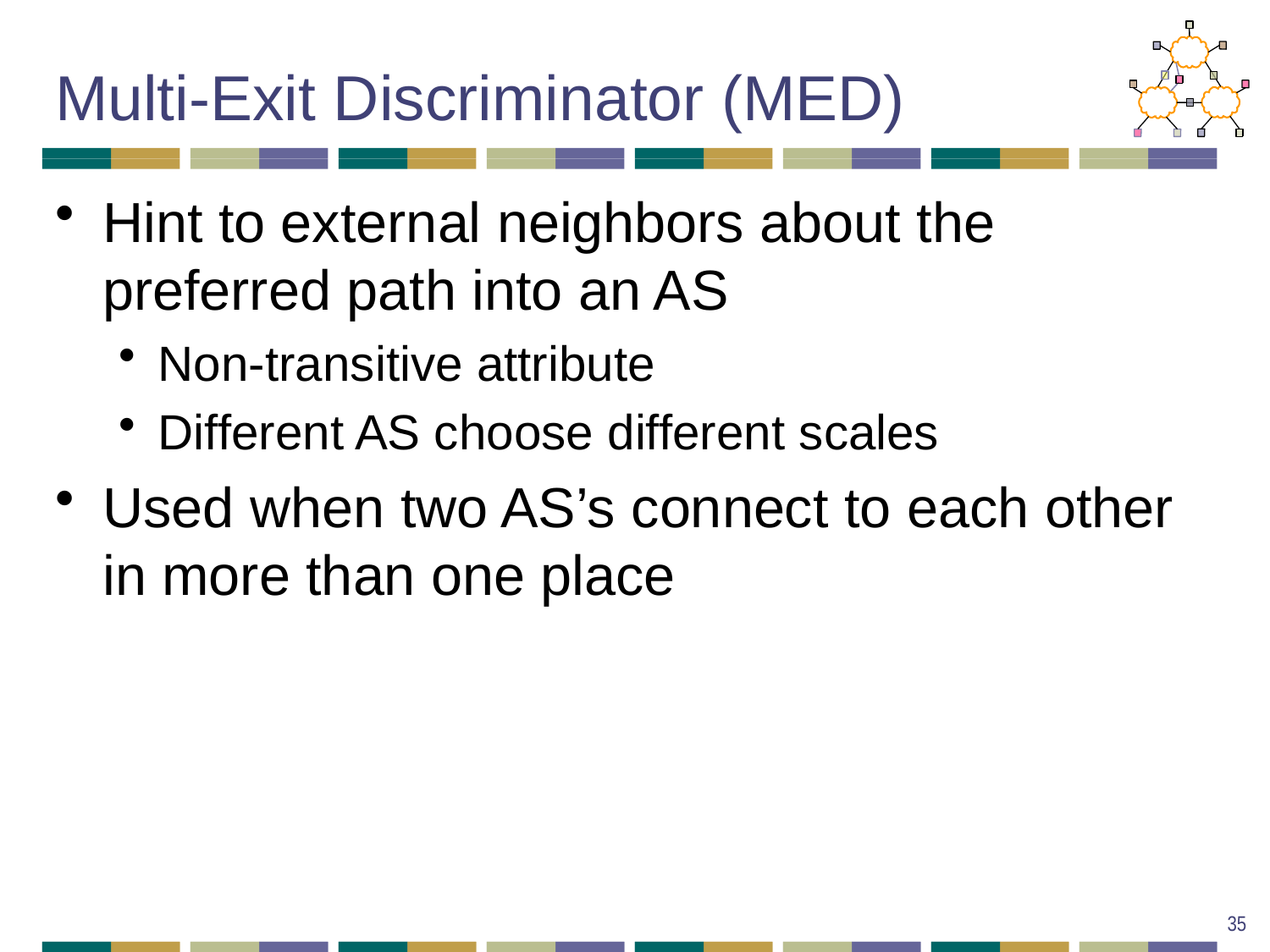

# Multi-Exit Discriminator (MED)
Hint to external neighbors about the preferred path into an AS
Non-transitive attribute
Different AS choose different scales
Used when two AS’s connect to each other in more than one place
35